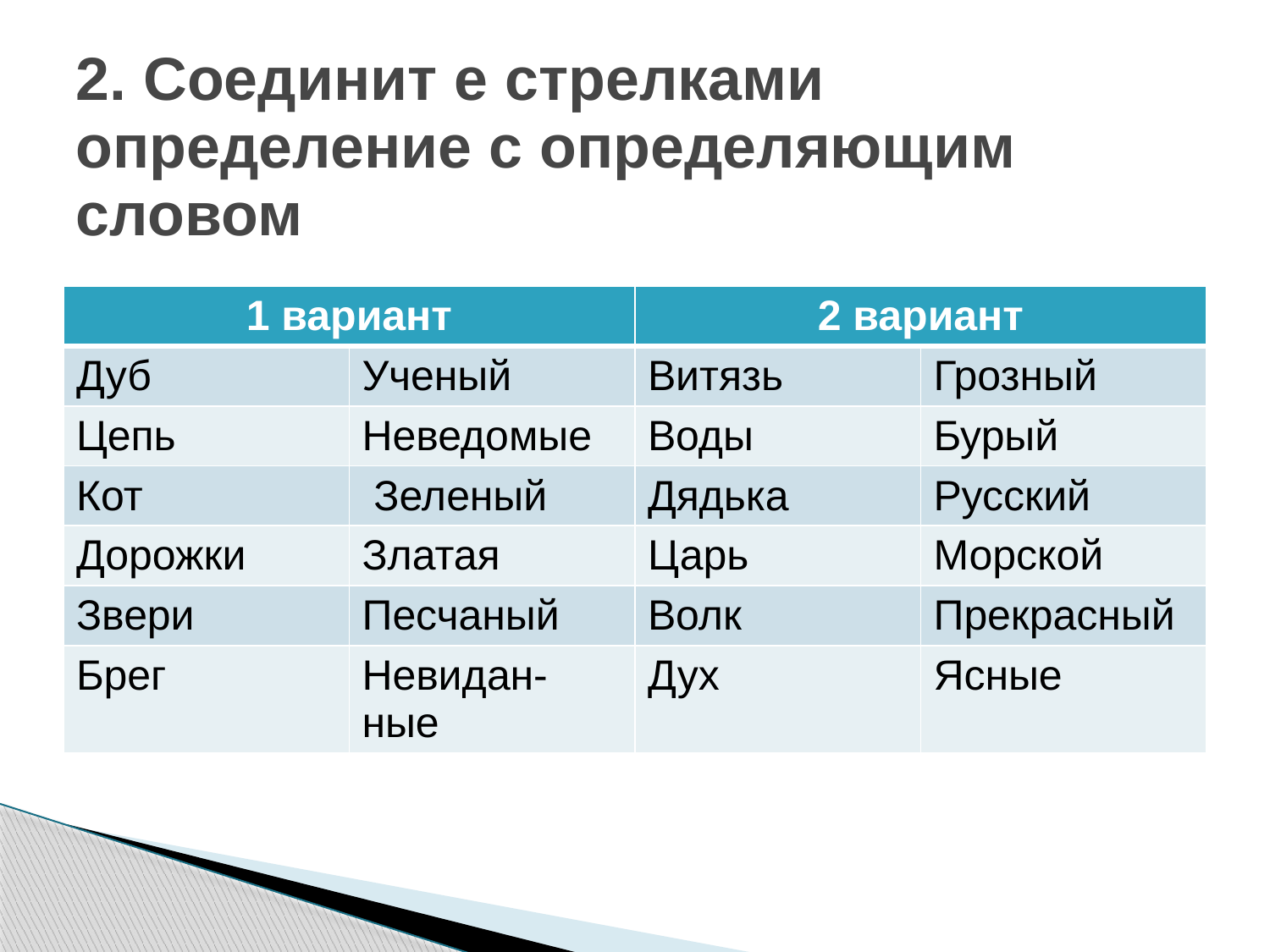

# 2. Соединит е стрелками определение с определяющим словом
| 1 вариант |  | 2 вариант |  |
| --- | --- | --- | --- |
| Дуб | Ученый | Витязь | Грозный |
| Цепь | Неведомые | Воды | Бурый |
| Кот | Зеленый | Дядька | Русский |
| Дорожки | Златая | Царь | Морской |
| Звери | Песчаный | Волк | Прекрасный |
| Брег | Невидан-ные | Дух | Ясные |